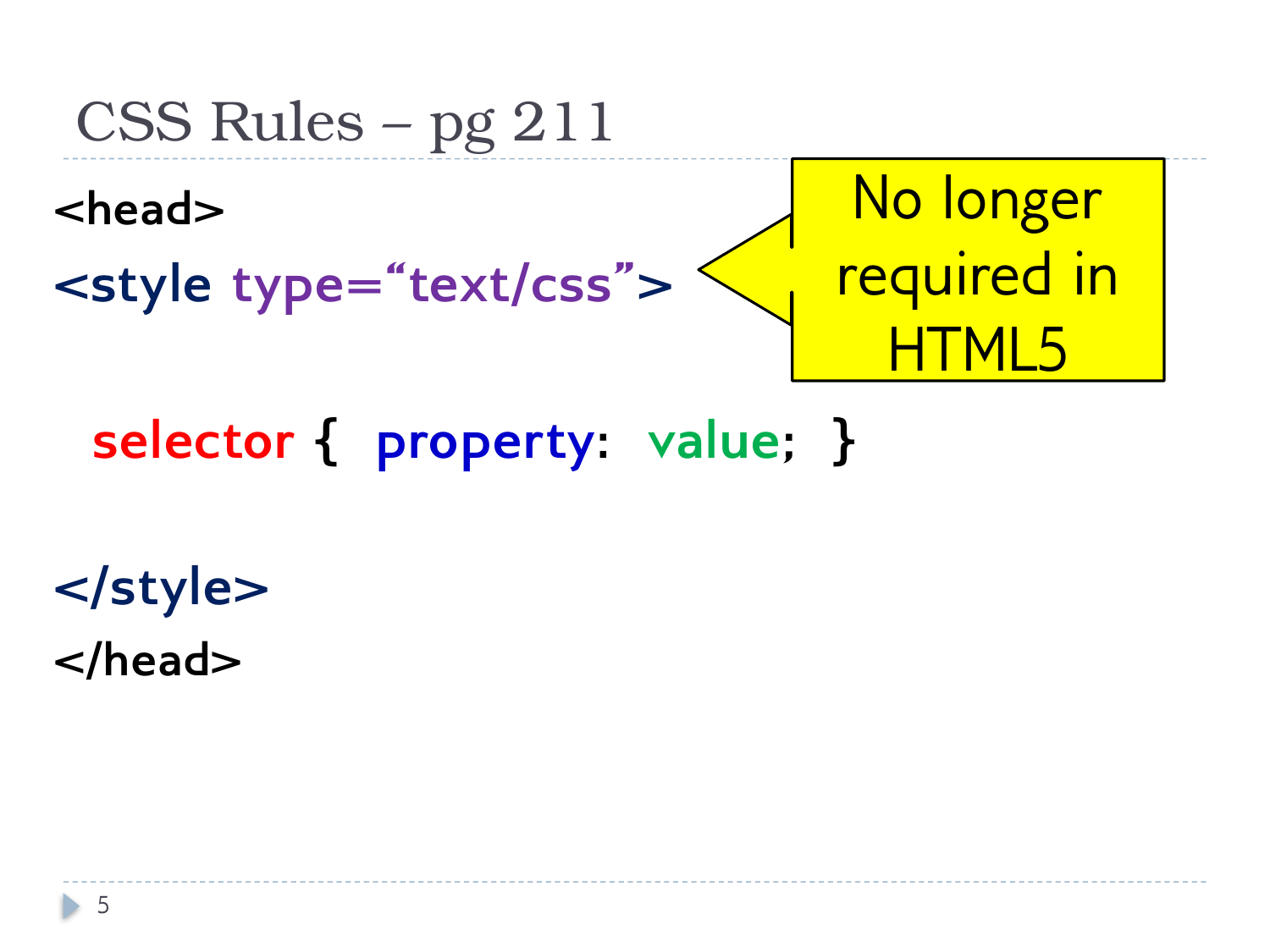

# CSS Rules – pg 211
No longer required in HTML5
<head>
<style type=“text/css”>

  selector {  property:  value;  }
</style>
</head>
5